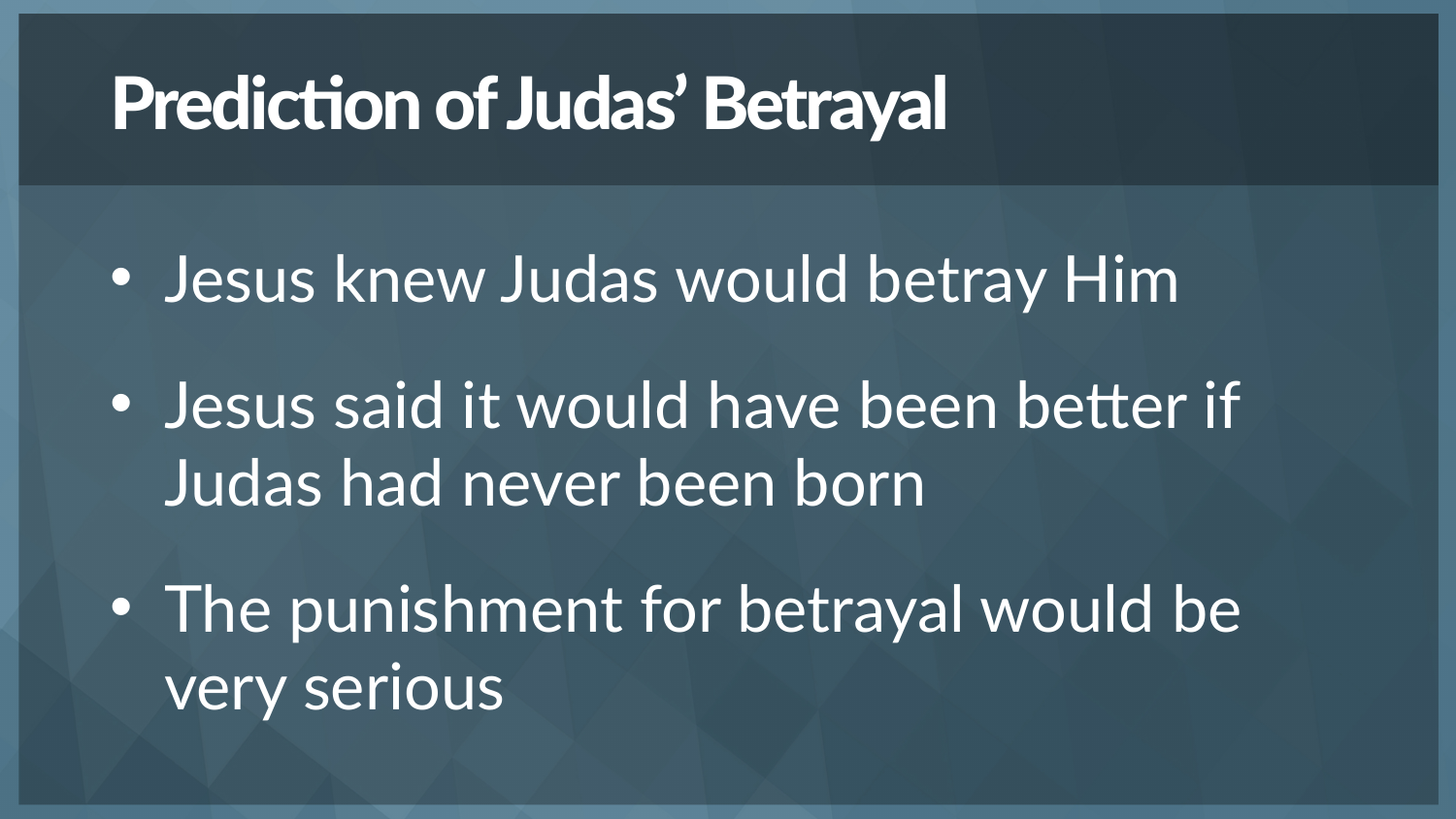

# Prediction of Judas’ Betrayal
Jesus knew Judas would betray Him
Jesus said it would have been better if Judas had never been born
The punishment for betrayal would be very serious